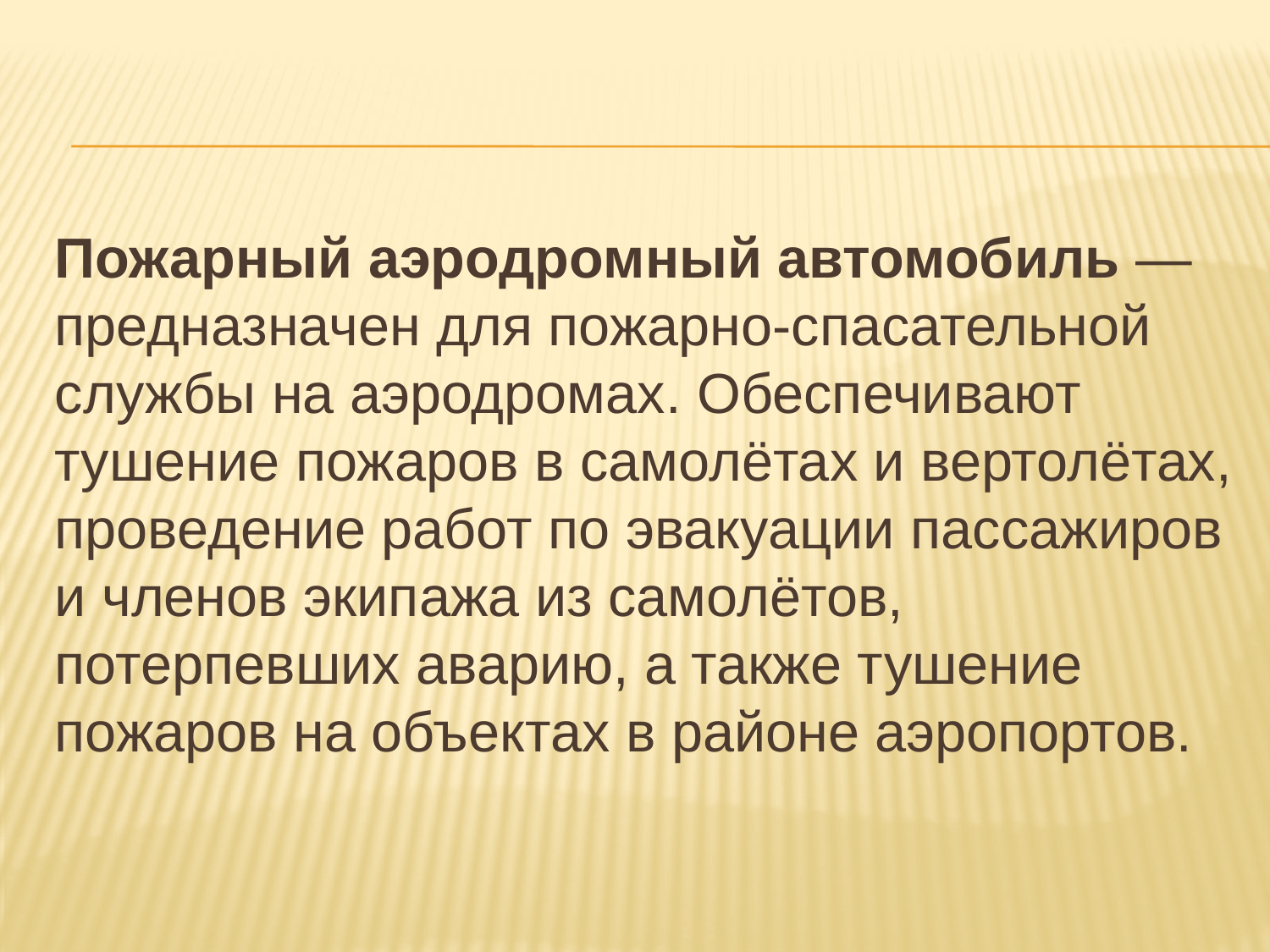

Пожарный аэродромный автомобиль — предназначен для пожарно-спасательной службы на аэродромах. Обеспечивают тушение пожаров в самолётах и вертолётах, проведение работ по эвакуации пассажиров и членов экипажа из самолётов, потерпевших аварию, а также тушение пожаров на объектах в районе аэропортов.